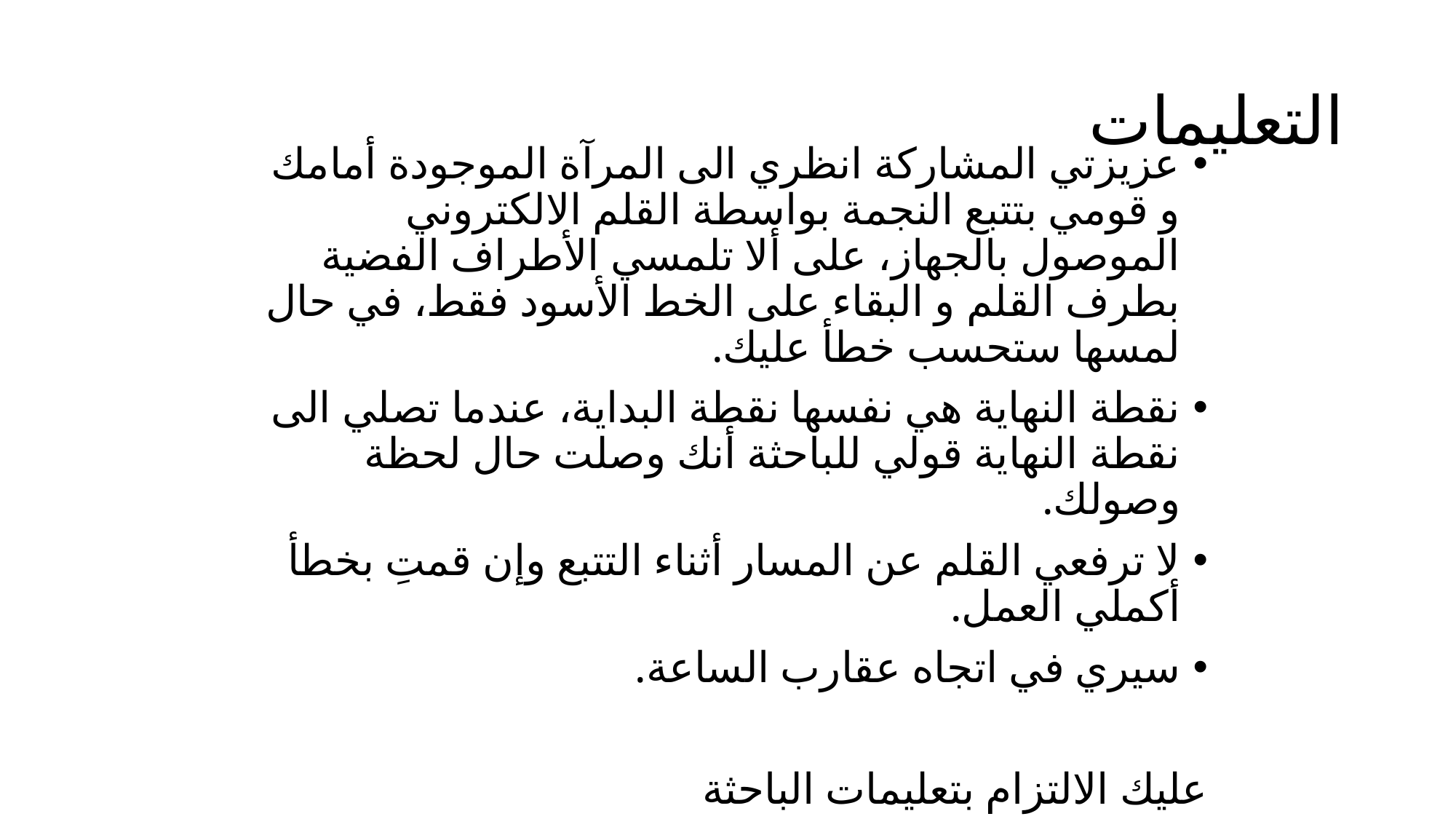

# التعليمات
عزيزتي المشاركة انظري الى المرآة الموجودة أمامك و قومي بتتبع النجمة بواسطة القلم الالكتروني الموصول بالجهاز، على ألا تلمسي الأطراف الفضية بطرف القلم و البقاء على الخط الأسود فقط، في حال لمسها ستحسب خطأ عليك.
نقطة النهاية هي نفسها نقطة البداية، عندما تصلي الى نقطة النهاية قولي للباحثة أنك وصلت حال لحظة وصولك.
لا ترفعي القلم عن المسار أثناء التتبع وإن قمتِ بخطأ أكملي العمل.
سيري في اتجاه عقارب الساعة.

عليك الالتزام بتعليمات الباحثة